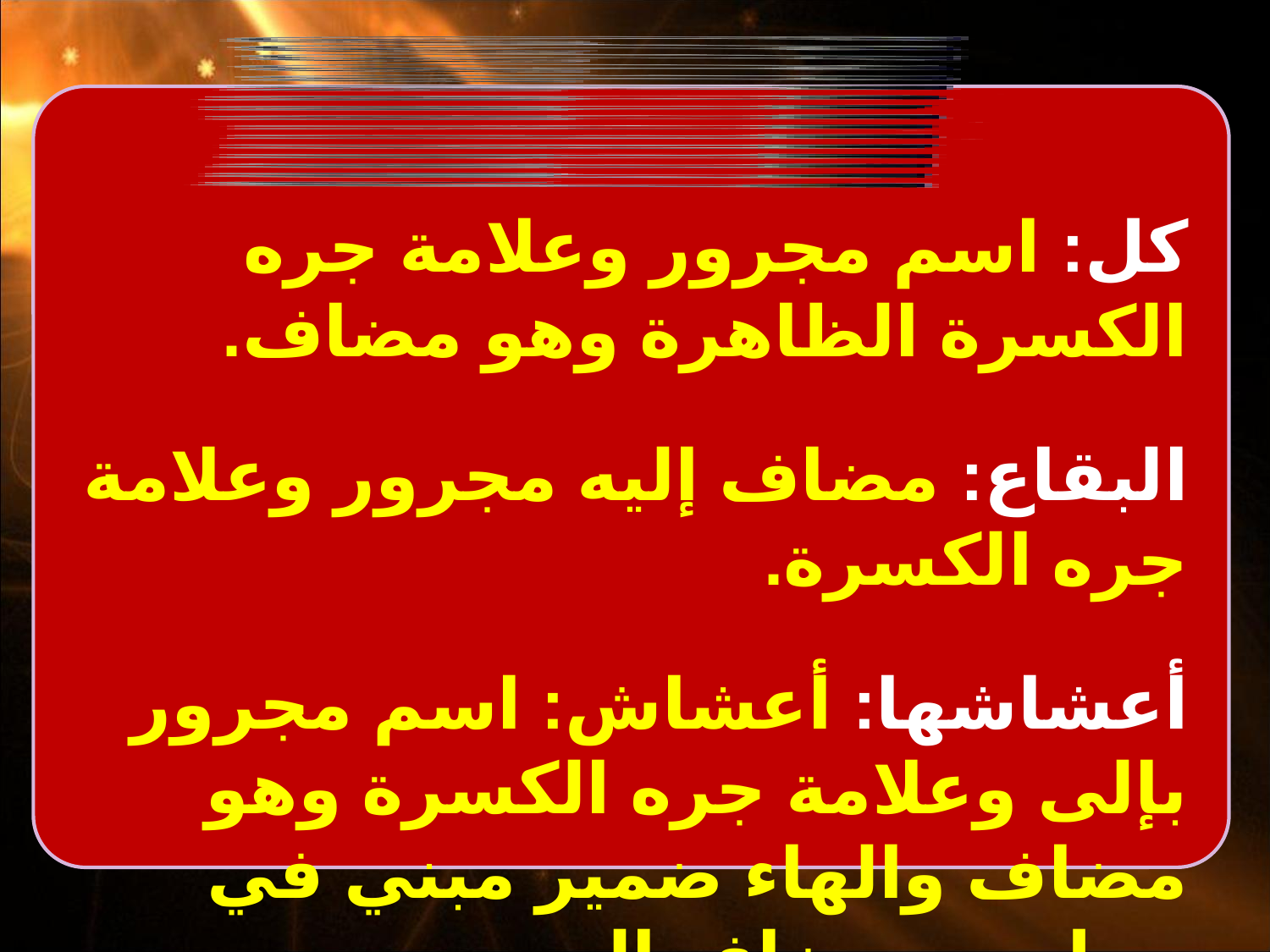

كل: اسم مجرور وعلامة جره الكسرة الظاهرة وهو مضاف.

البقاع: مضاف إليه مجرور وعلامة جره الكسرة.

أعشاشها: أعشاش: اسم مجرور بإلى وعلامة جره الكسرة وهو مضاف والهاء ضمير مبني في محل جر مضاف إليه.